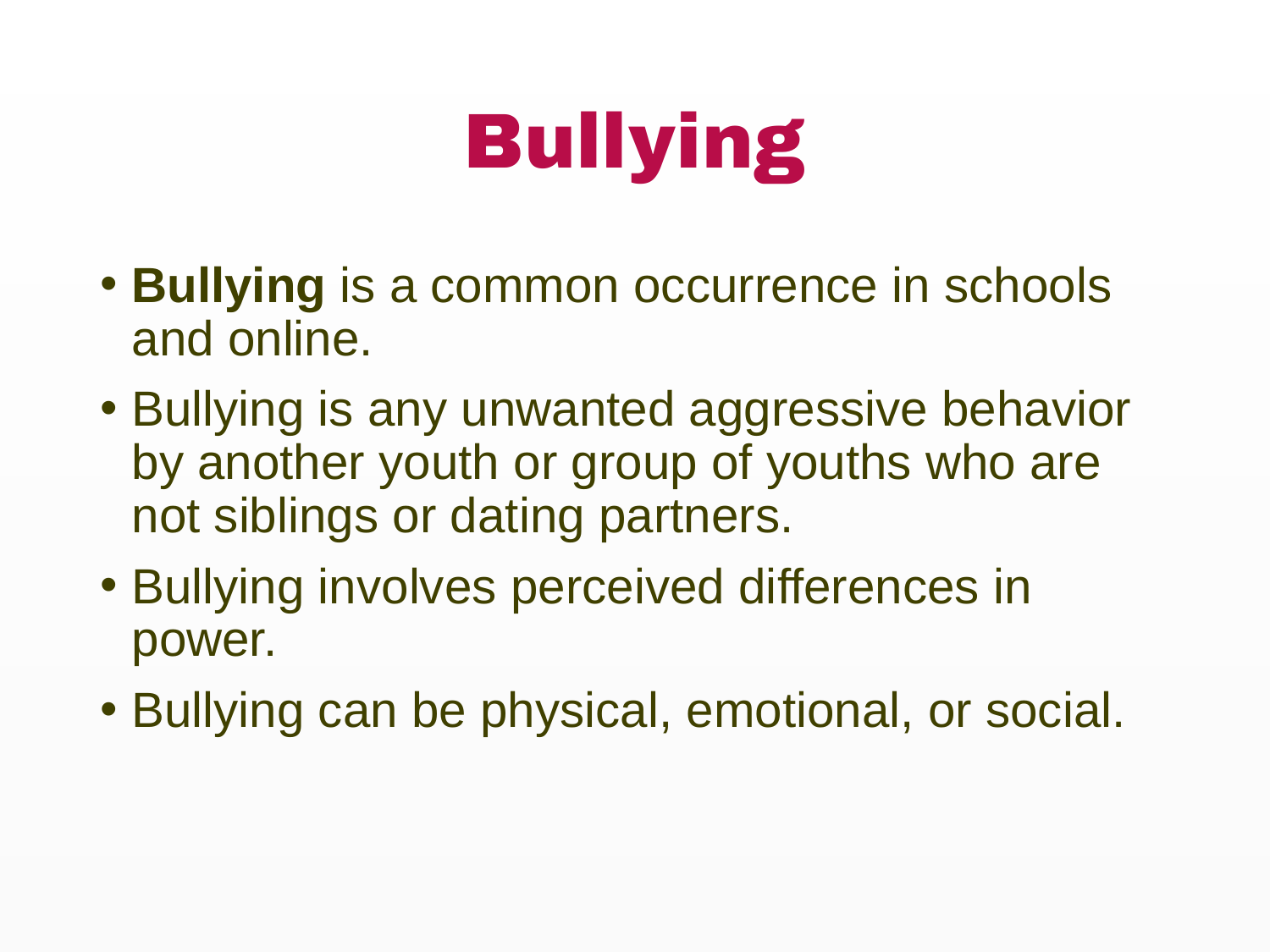

# Bullying
Bullying is a common occurrence in schools and online.
Bullying is any unwanted aggressive behavior by another youth or group of youths who are not siblings or dating partners.
Bullying involves perceived differences in power.
Bullying can be physical, emotional, or social.